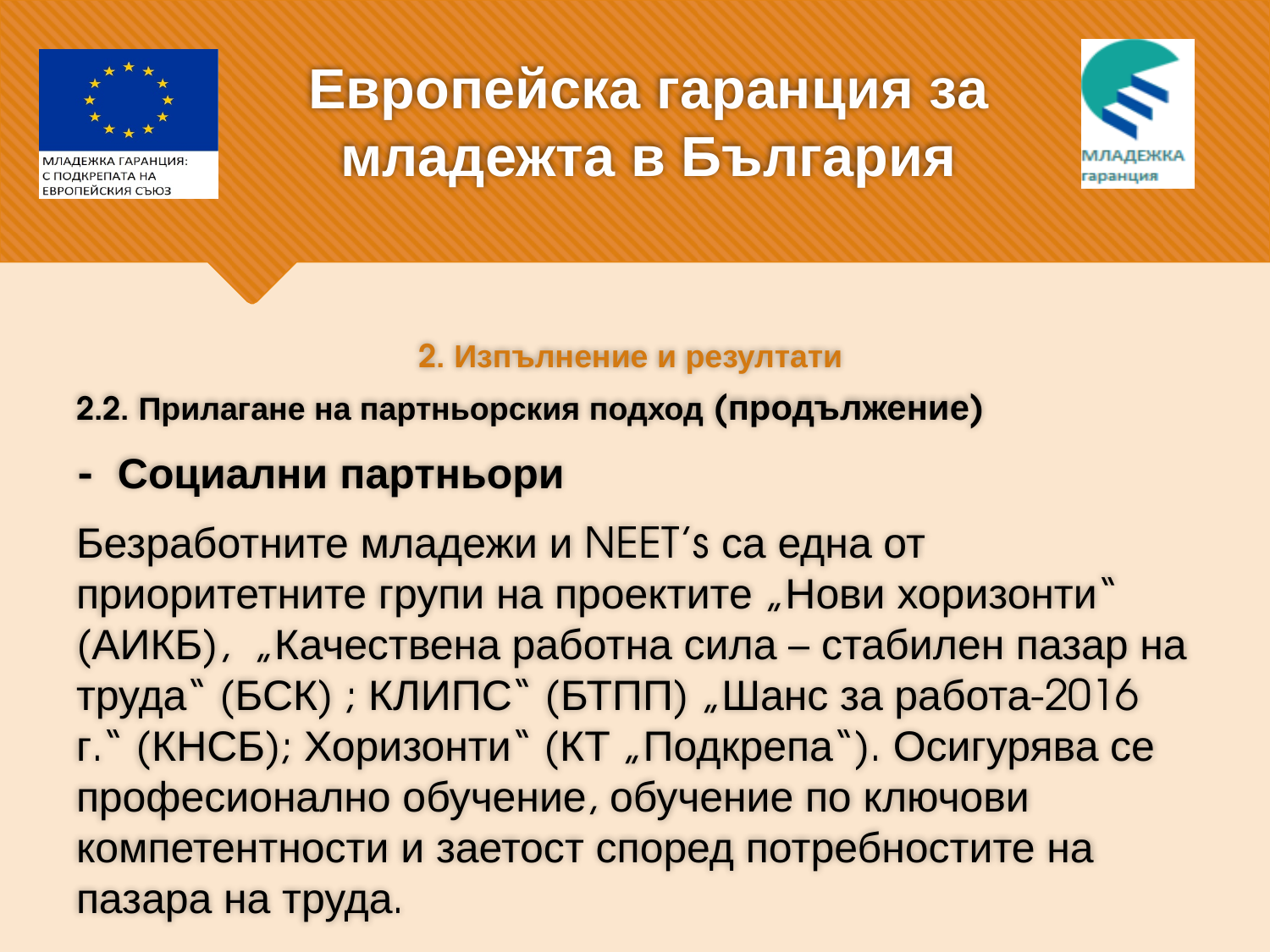

# Европейска гаранция за младежта в България
2. Изпълнение и резултати
2.2. Прилагане на партньорския подход (продължение)
-  Социални партньори
Безработните младежи и NEET’s са една от приоритетните групи на проектите „Нови хоризонти“ (АИКБ),  „Качествена работна сила – стабилен пазар на труда“ (БСК) ; КЛИПС“ (БТПП) „Шанс за работа-2016 г.“ (КНСБ); Хоризонти“ (КТ „Подкрепа“). Осигурява се професионално обучение, обучение по ключови компетентности и заетост според потребностите на пазара на труда.